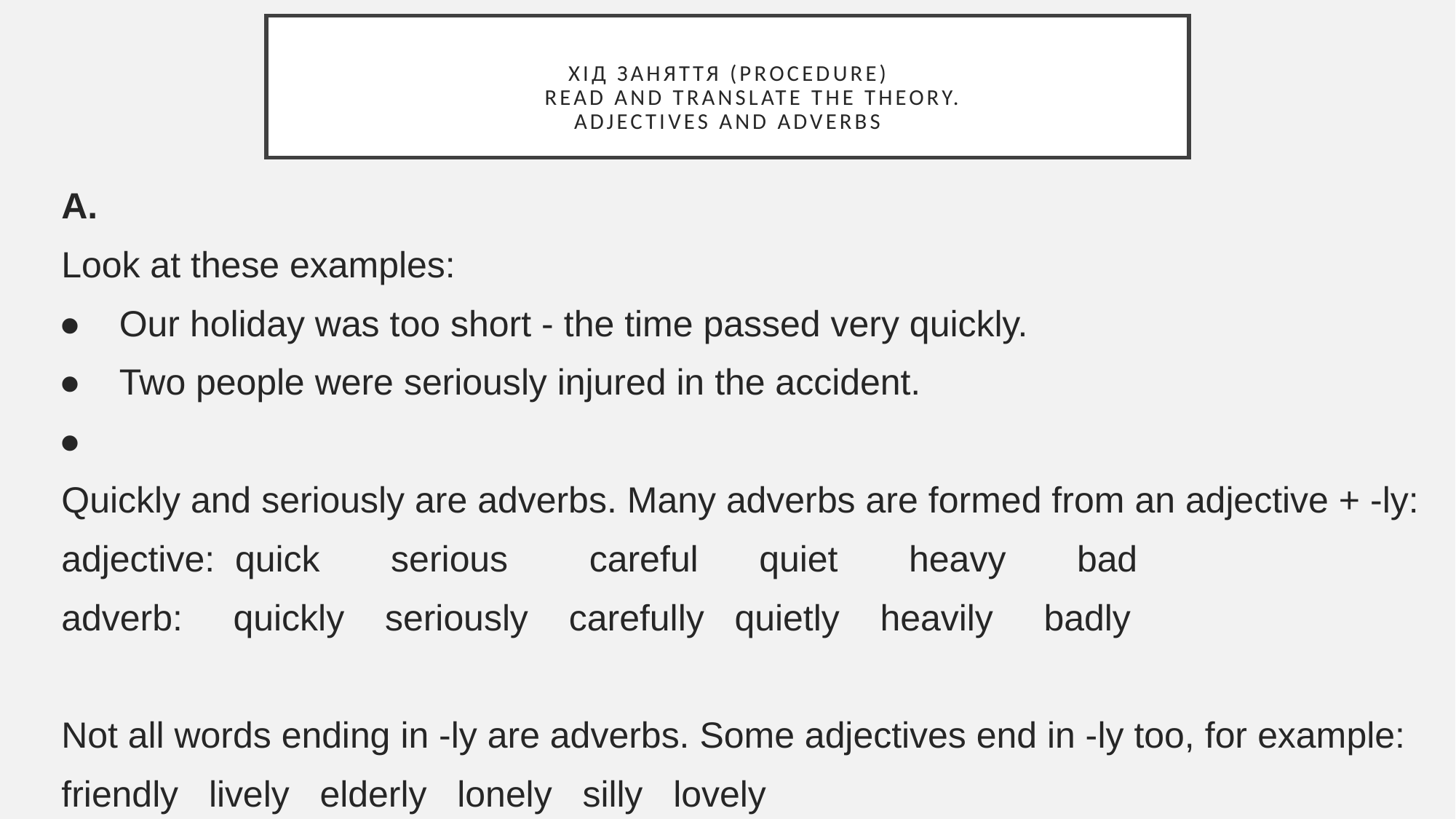

# Хід заняття (Procedure)
      Read and translate the theory.
Adjectives and adverbs

A.
Look at these examples:
⦁    Our holiday was too short - the time passed very quickly.
⦁    Two people were seriously injured in the accident.
⦁
Quickly and seriously are adverbs. Many adverbs are formed from an adjective + -ly:
adjective:  quick       serious        careful      quiet       heavy       bad
adverb:     quickly    seriously    carefully   quietly    heavily     badly

Not all words ending in -ly are adverbs. Some adjectives end in -ly too, for example:
friendly   lively   elderly   lonely   silly   lovely